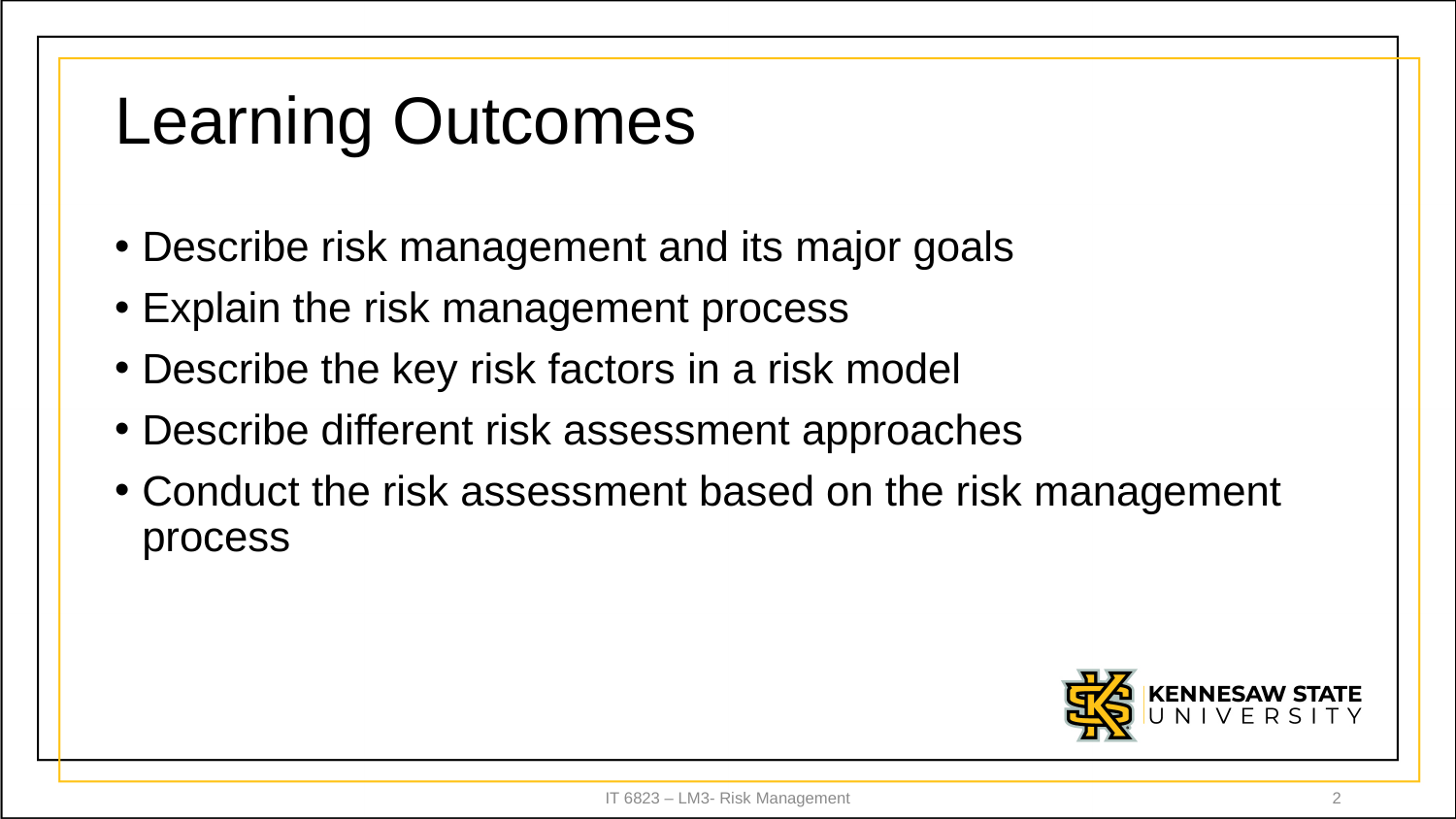

# Learning Outcomes
Describe risk management and its major goals
Explain the risk management process
Describe the key risk factors in a risk model
Describe different risk assessment approaches
Conduct the risk assessment based on the risk management process

IT 6823 – LM3- Risk Management
2